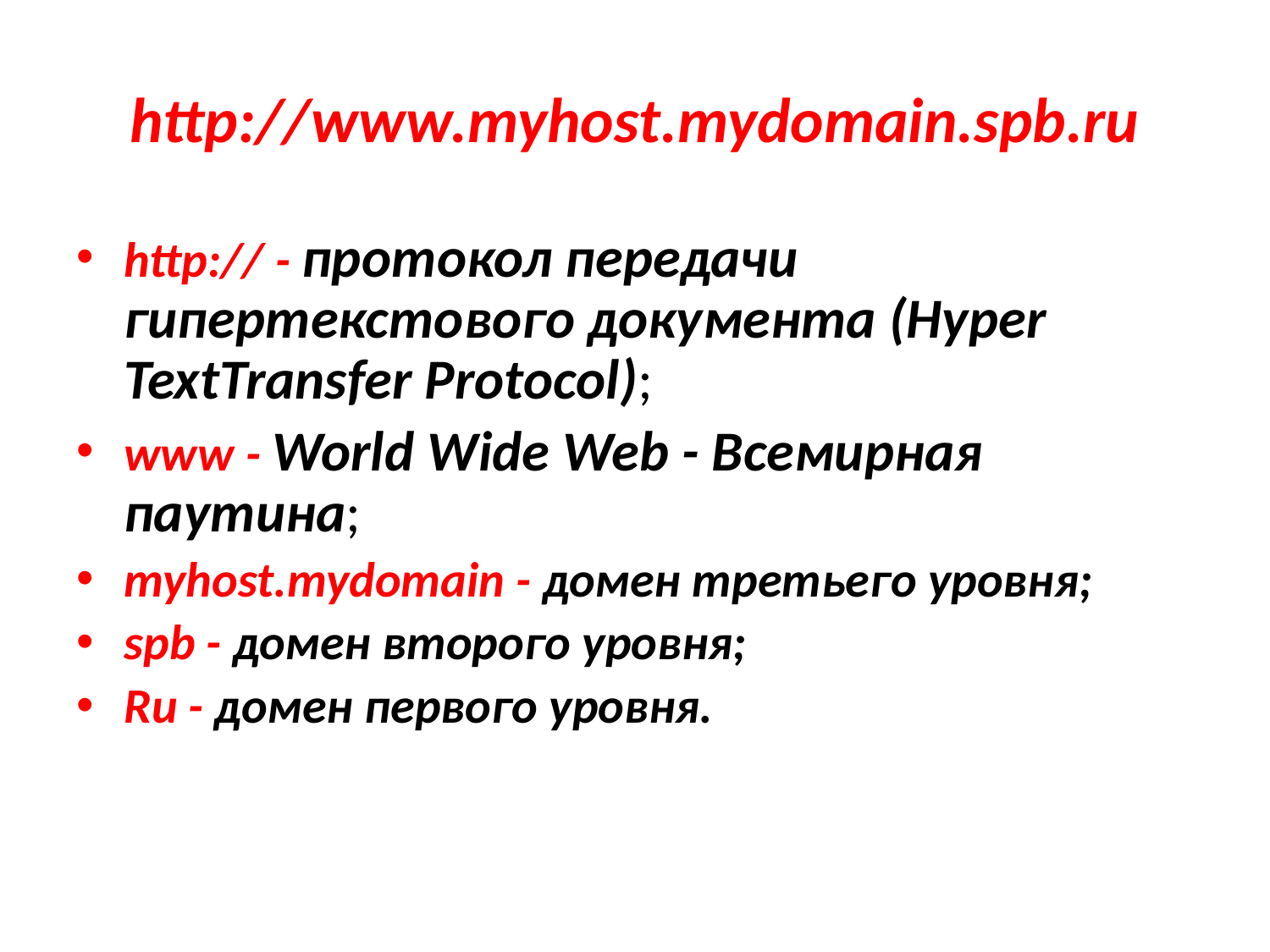

# http://www.myhost.mydomain.spb.ru
http:// - протокол передачи гипертекстового документа (Hyper TextTransfer Protocol);
www - World Wide Web - Всемирная паутина;
myhost.mydomain - домен третьего уровня;
spb - домен второго уровня;
Ru - домен первого уровня.